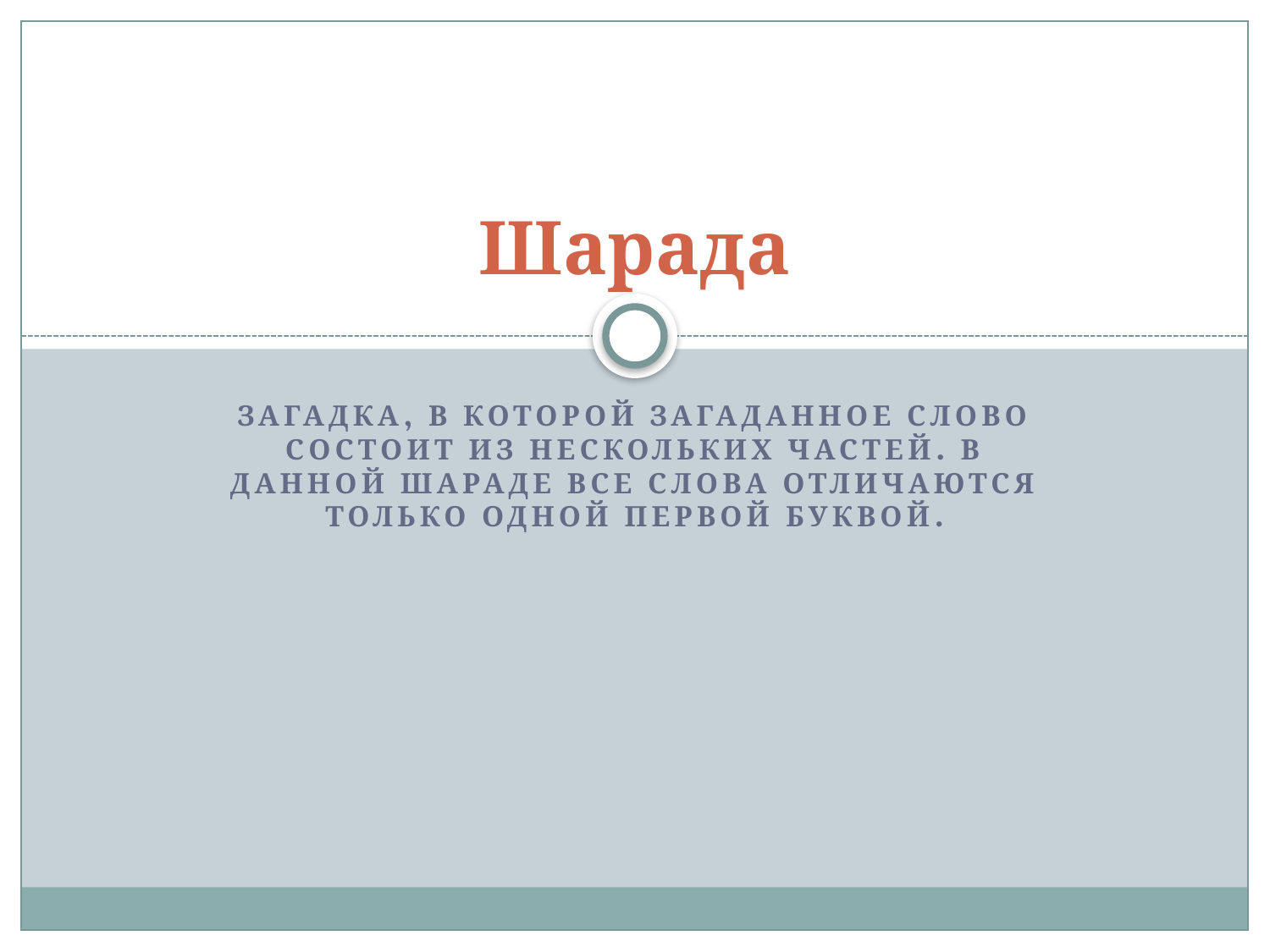

# Шарада
Загадка, в которой загаданное слово состоит из нескольких частей. В данной шараде все слова отличаются только одной первой буквой.